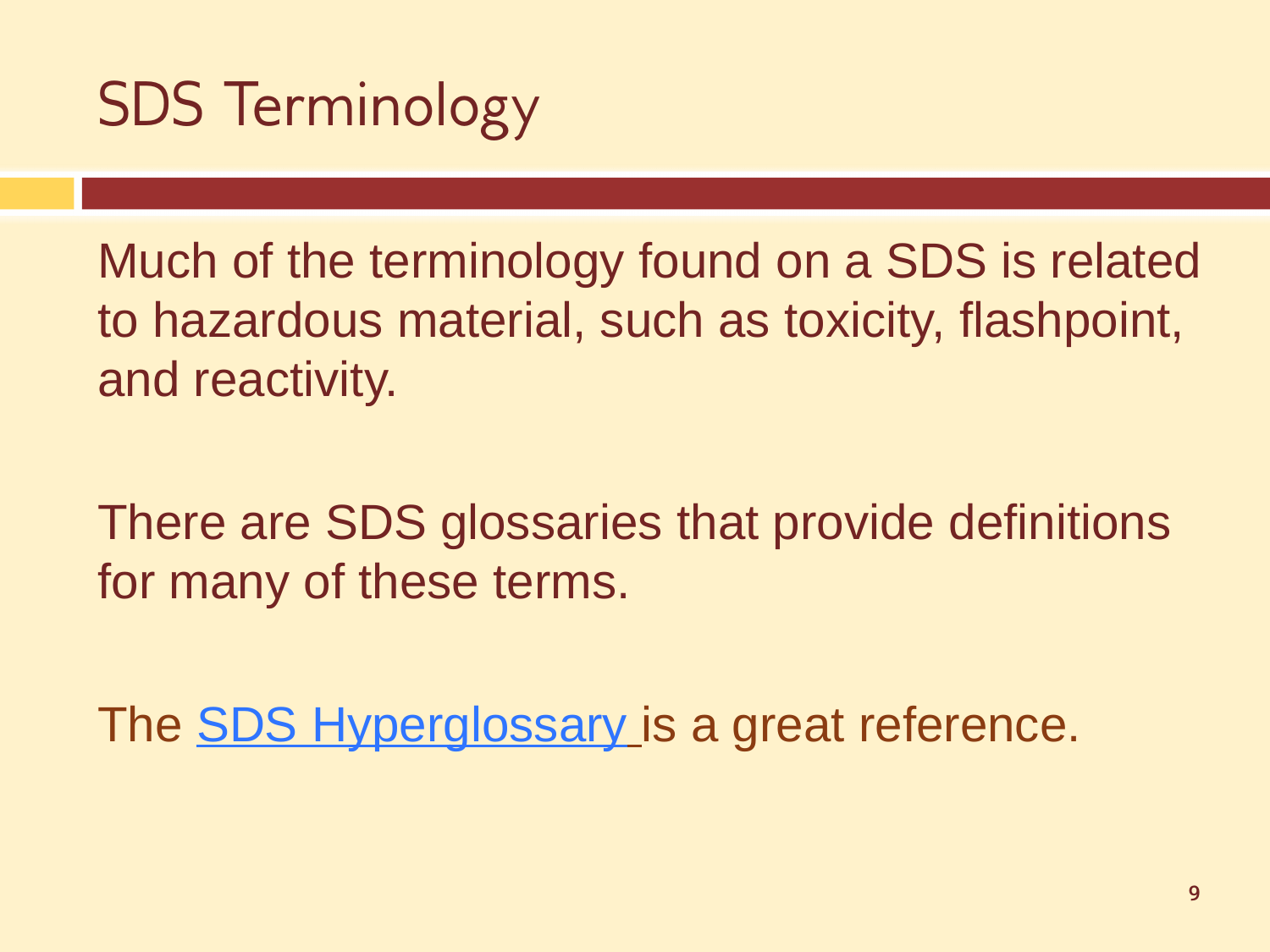

# SDS Terminology
Much of the terminology found on a SDS is related to hazardous material, such as toxicity, flashpoint, and reactivity.

There are SDS glossaries that provide definitions for many of these terms.

The SDS Hyperglossary is a great reference.